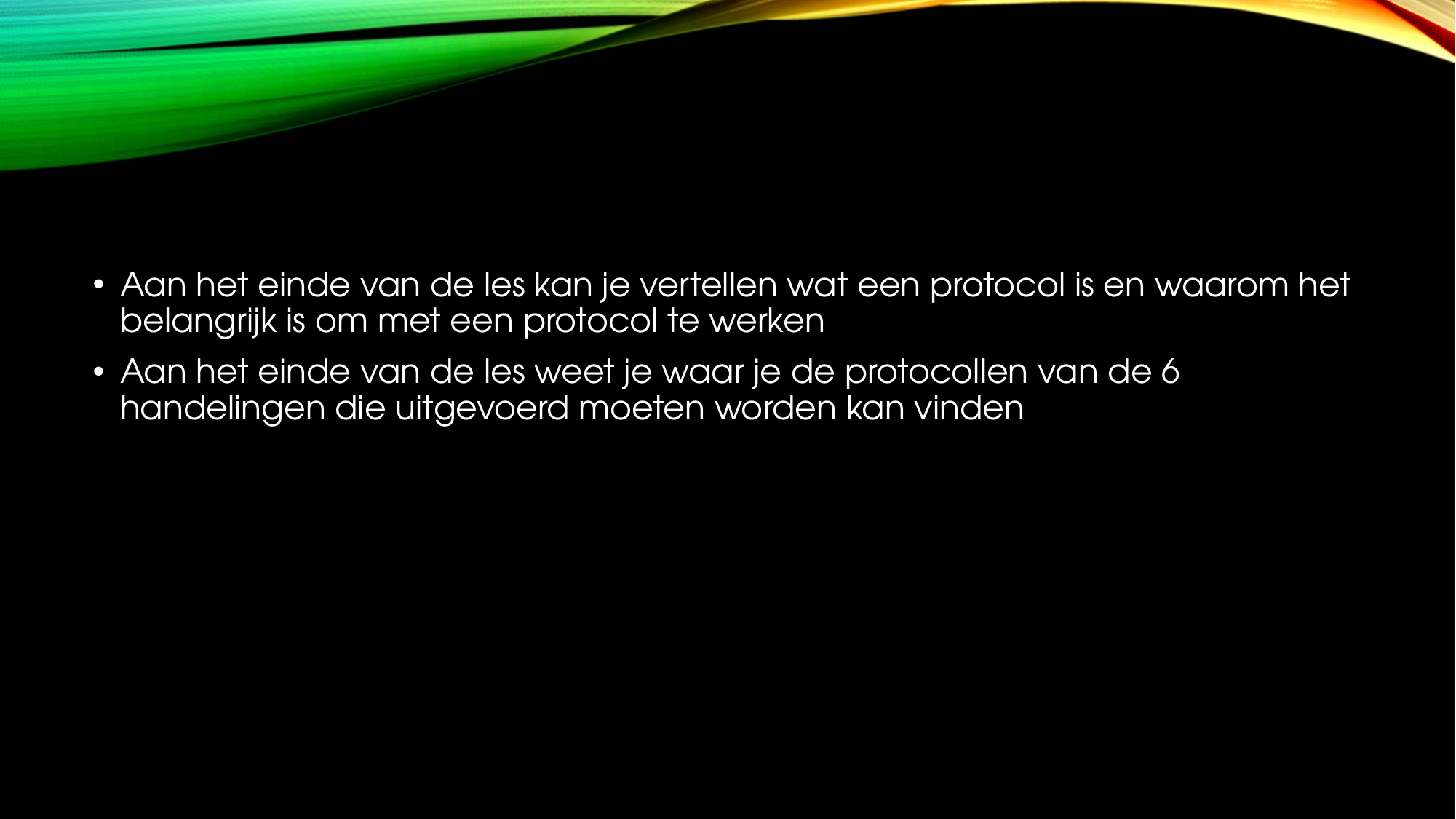

#
Aan het einde van de les kan je vertellen wat een protocol is en waarom het belangrijk is om met een protocol te werken
Aan het einde van de les weet je waar je de protocollen van de 6 handelingen die uitgevoerd moeten worden kan vinden